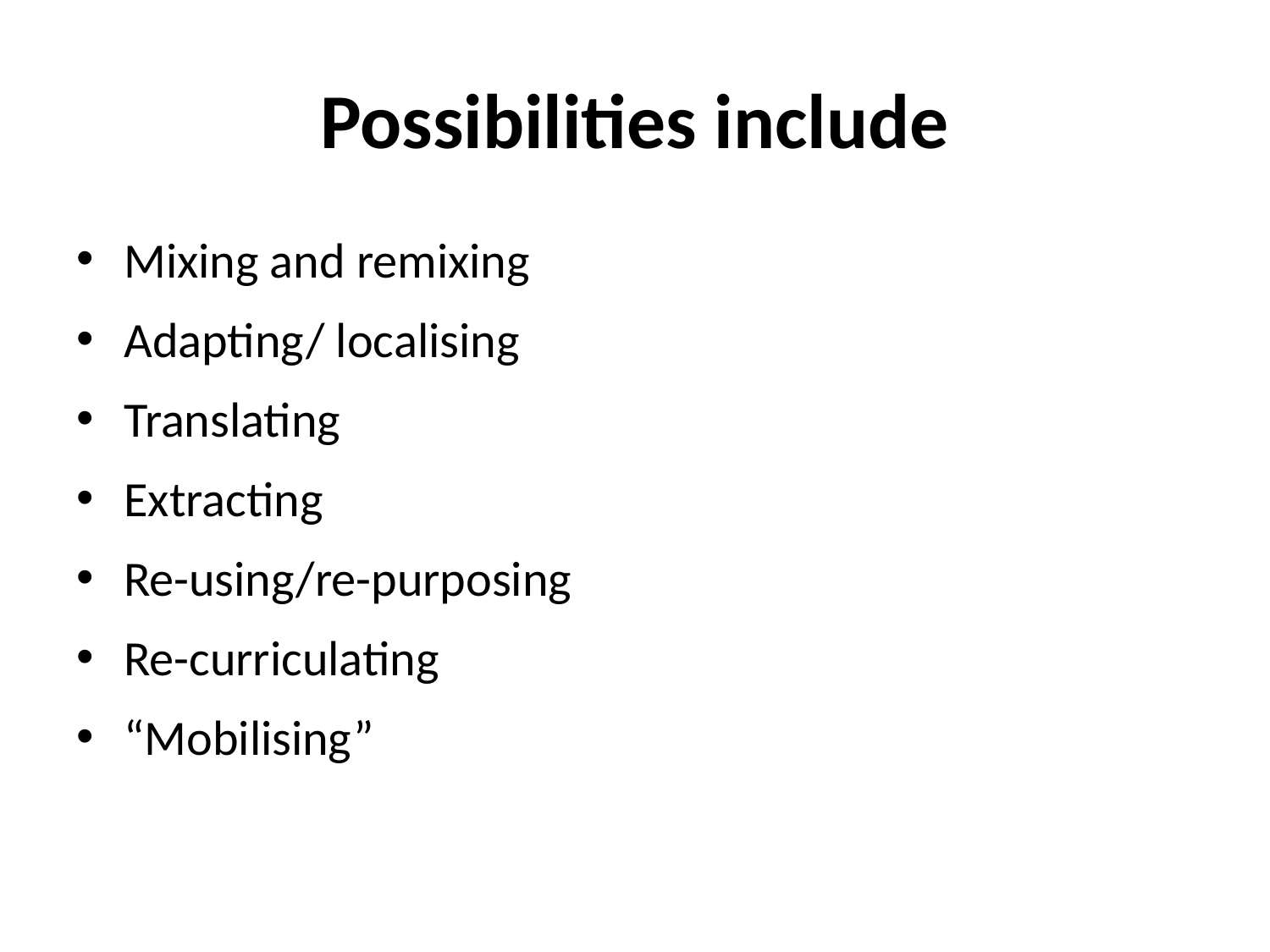

# Possibilities include
Mixing and remixing
Adapting/ localising
Translating
Extracting
Re-using/re-purposing
Re-curriculating
“Mobilising”